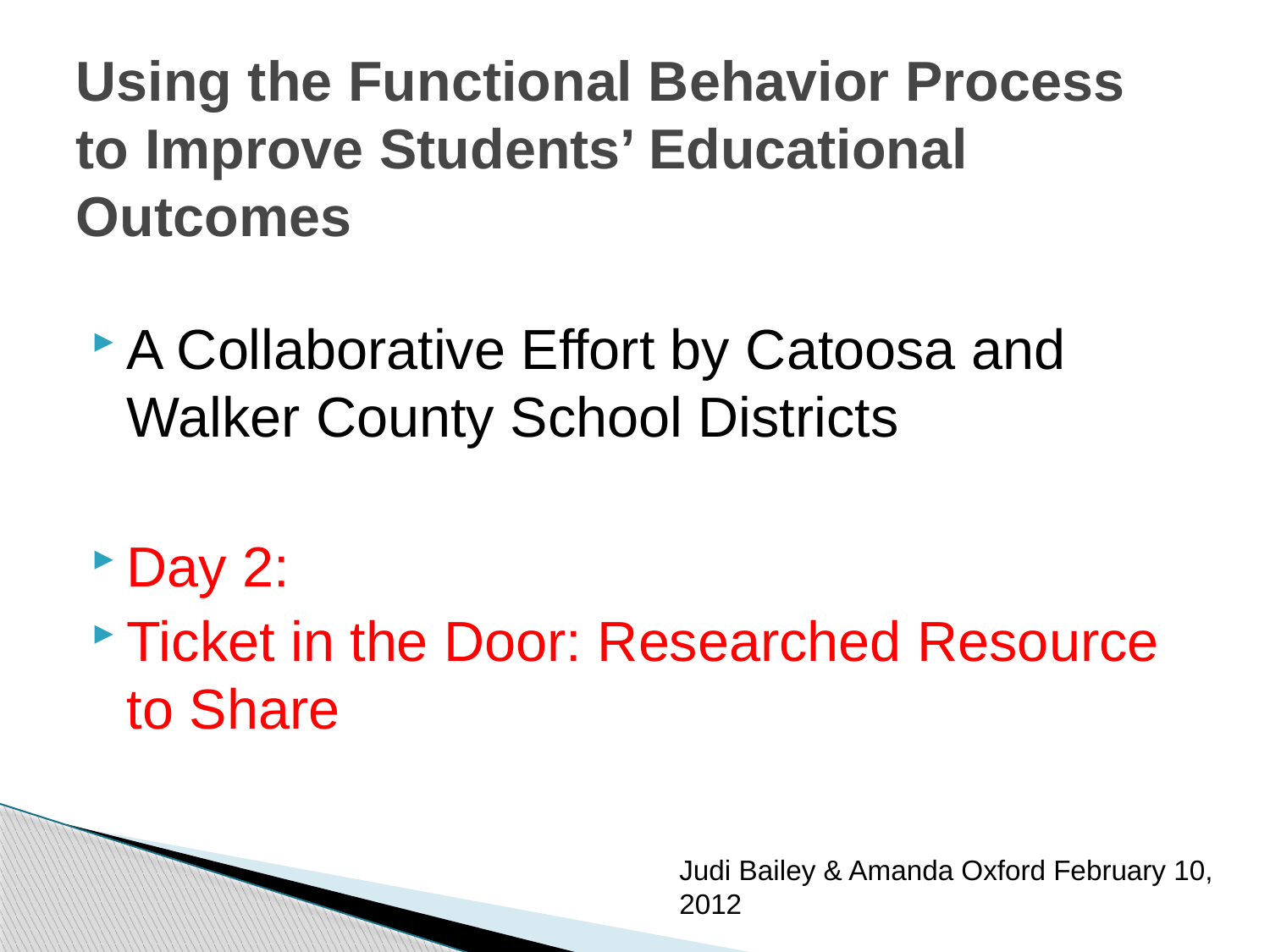

# Using the Functional Behavior Process to Improve Students’ Educational Outcomes
A Collaborative Effort by Catoosa and Walker County School Districts

Day 2:
Ticket in the Door: Researched Resource to Share
Judi Bailey & Amanda Oxford February 10, 2012